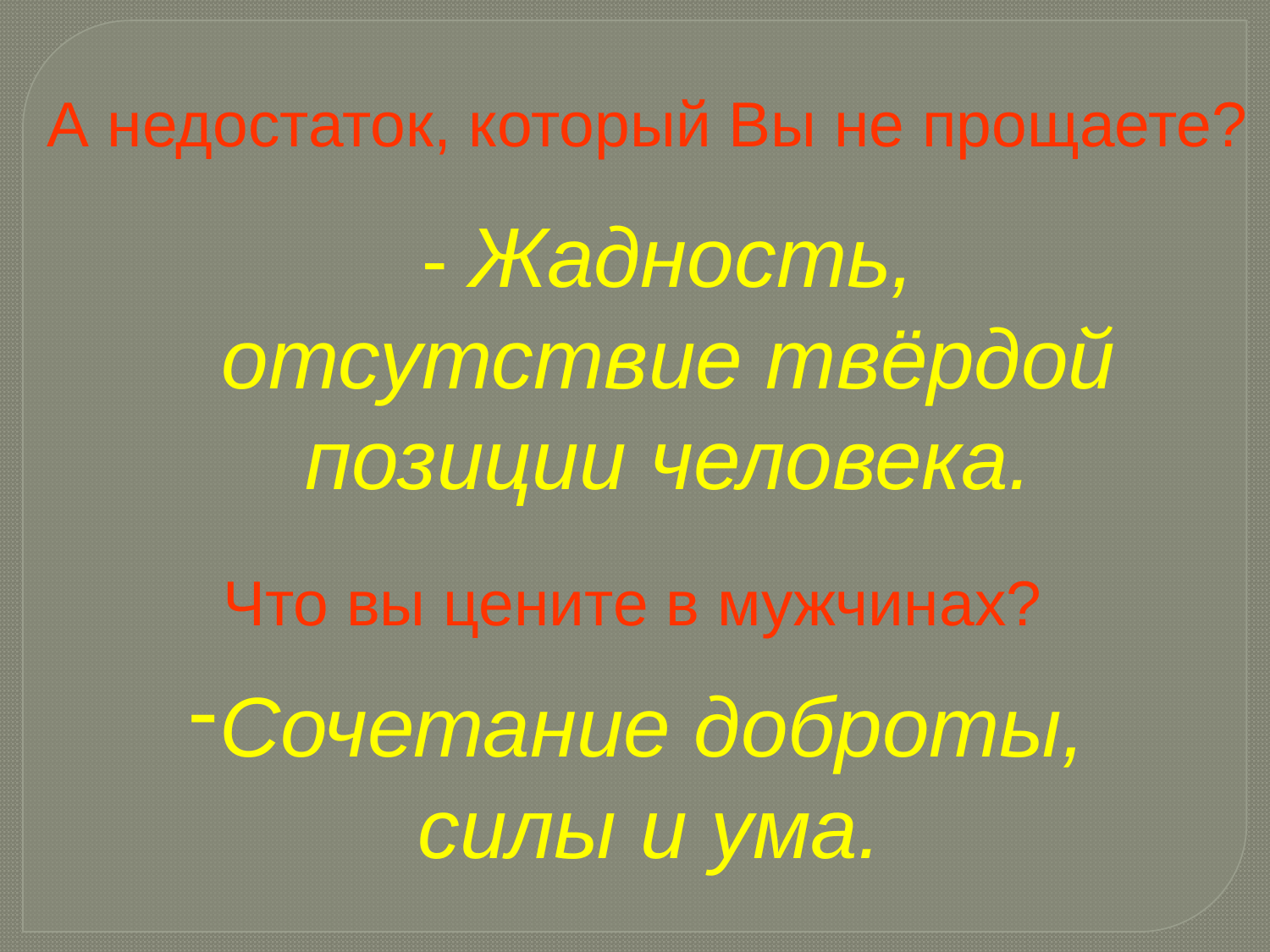

А недостаток, который Вы не прощаете?
- Жадность, отсутствие твёрдой позиции человека.
Что вы цените в мужчинах?
Сочетание доброты,
силы и ума.